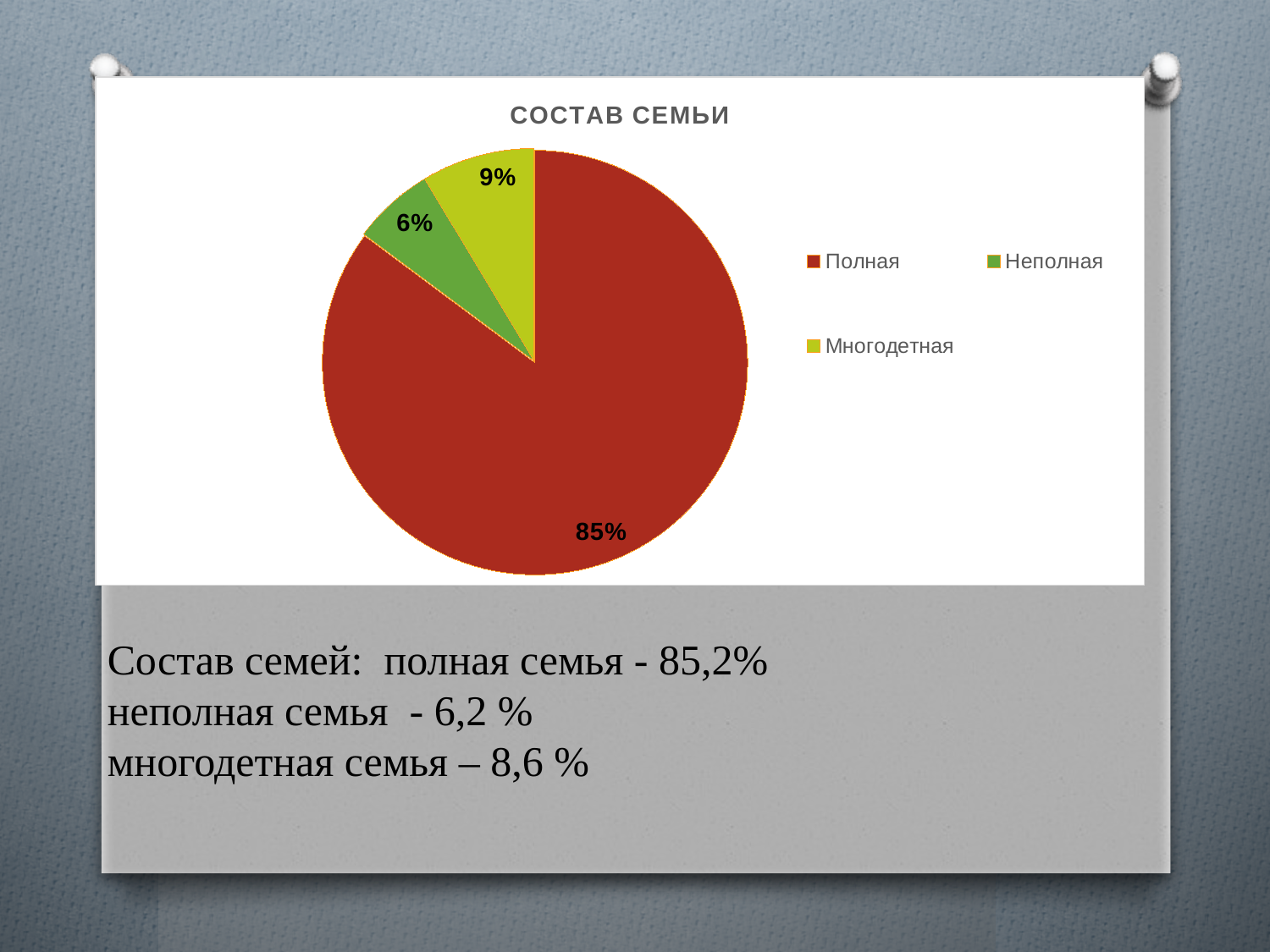

### Chart:

| Category | СОСТАВ СЕМЬИ |
|---|---|
| Полная | 0.8520000000000006 |
| Неполная | 0.0620000000000001 |
| Многодетная | 0.08600000000000006 |
Состав семей:  полная семья - 85,2%
неполная семья  - 6,2 %
многодетная семья – 8,6 %